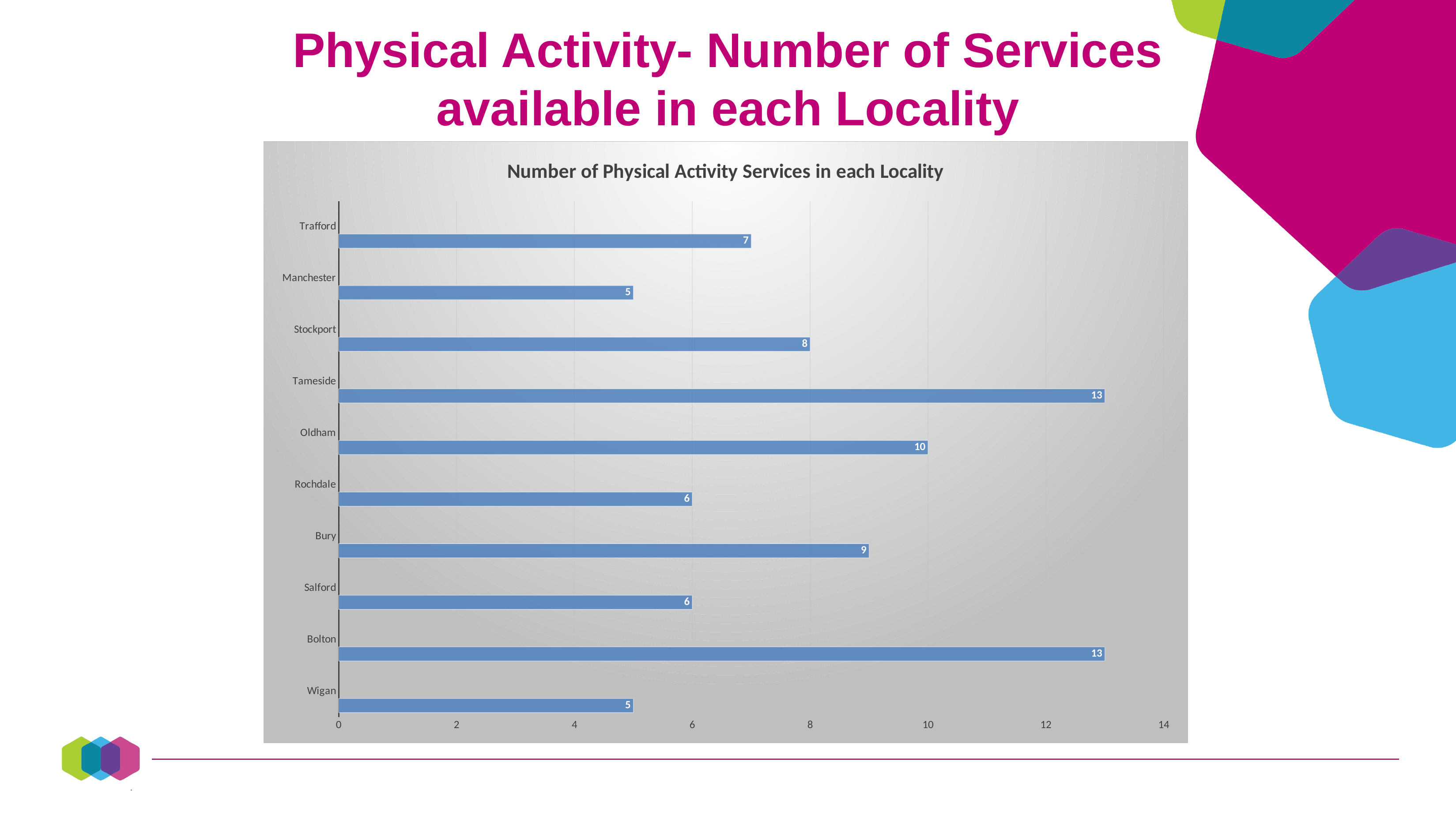

Physical Activity- Number of Services available in each Locality

### Chart: Number of Physical Activity Services in each Locality

| Category | Series 1 | Column2 | Column1 |
|---|---|---|---|
| Wigan | 5.0 | None | None |
| Bolton | 13.0 | None | None |
| Salford | 6.0 | None | None |
| Bury | 9.0 | None | None |
| Rochdale | 6.0 | None | None |
| Oldham | 10.0 | None | None |
| Tameside | 13.0 | None | None |
| Stockport | 8.0 | None | None |
| Manchester | 5.0 | None | None |
| Trafford | 7.0 | None | None |